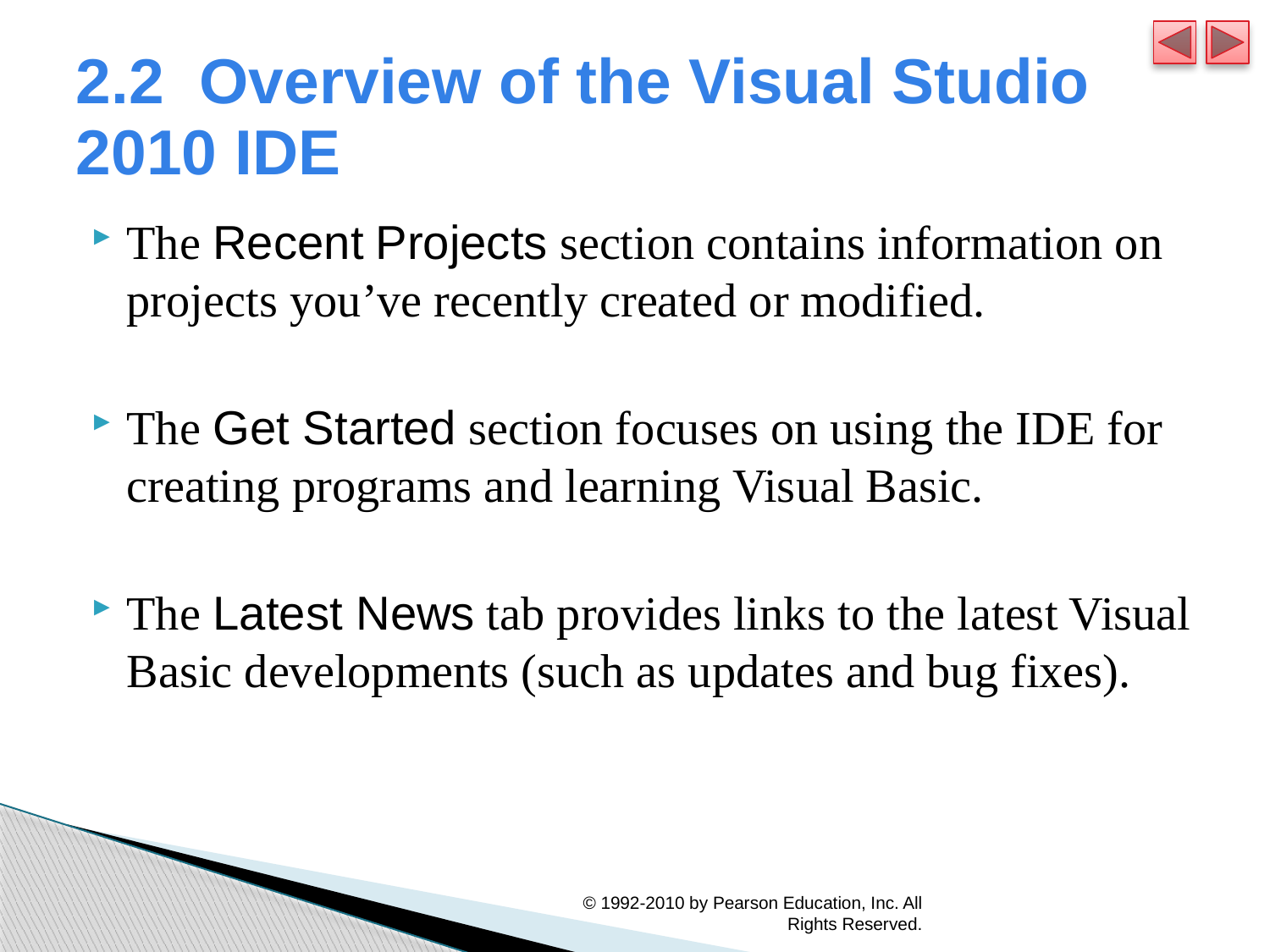

# 2.2  Overview of the Visual Studio 2010 IDE
The Recent Projects section contains information on projects you’ve recently created or modified.

The Get Started section focuses on using the IDE for creating programs and learning Visual Basic.

The Latest News tab provides links to the latest Visual Basic developments (such as updates and bug fixes).
© 1992-2010 by Pearson Education, Inc. All Rights Reserved.